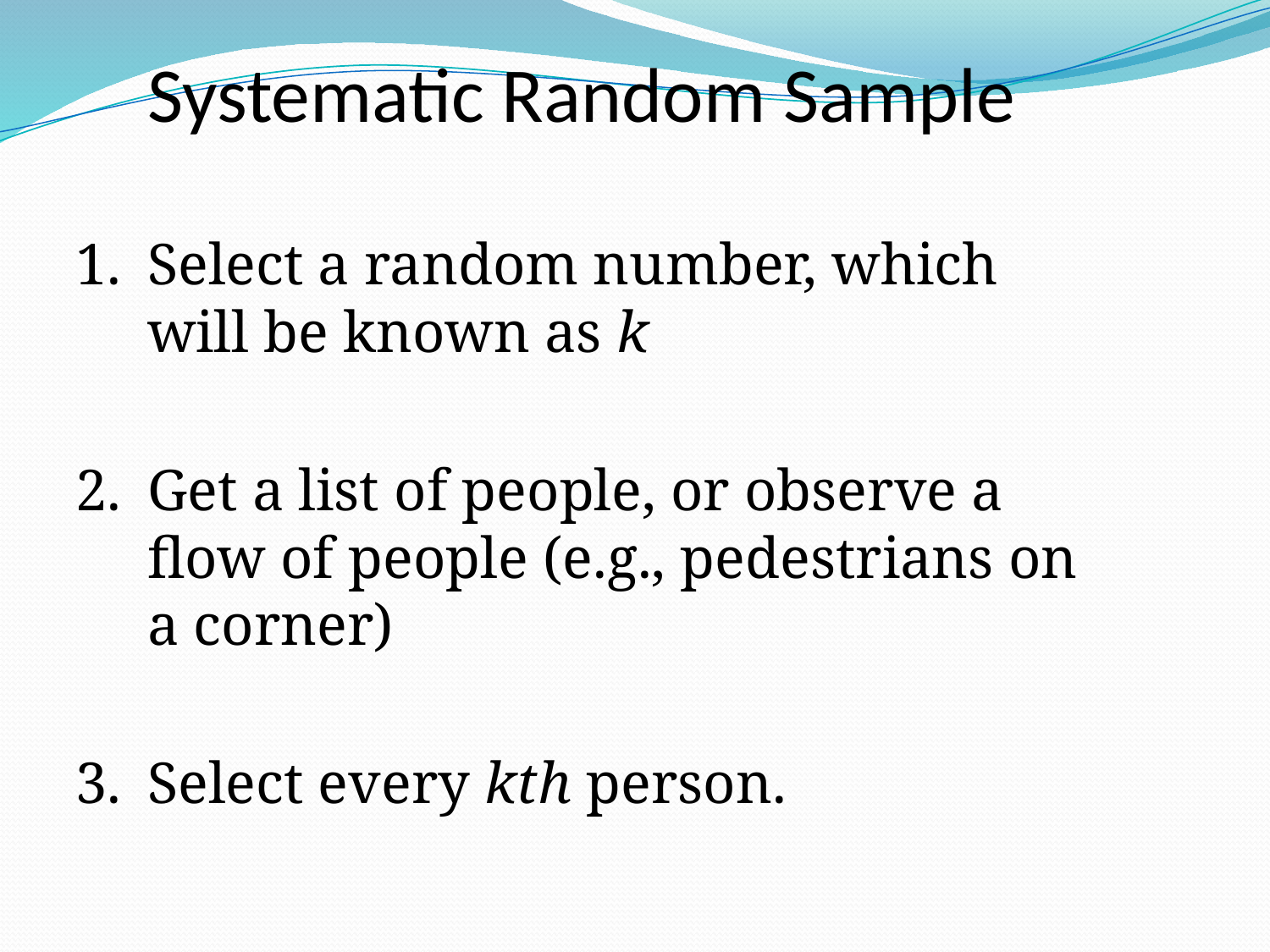

Systematic Random Sample
Select a random number, which will be known as k

Get a list of people, or observe a flow of people (e.g., pedestrians on a corner)

Select every kth person.